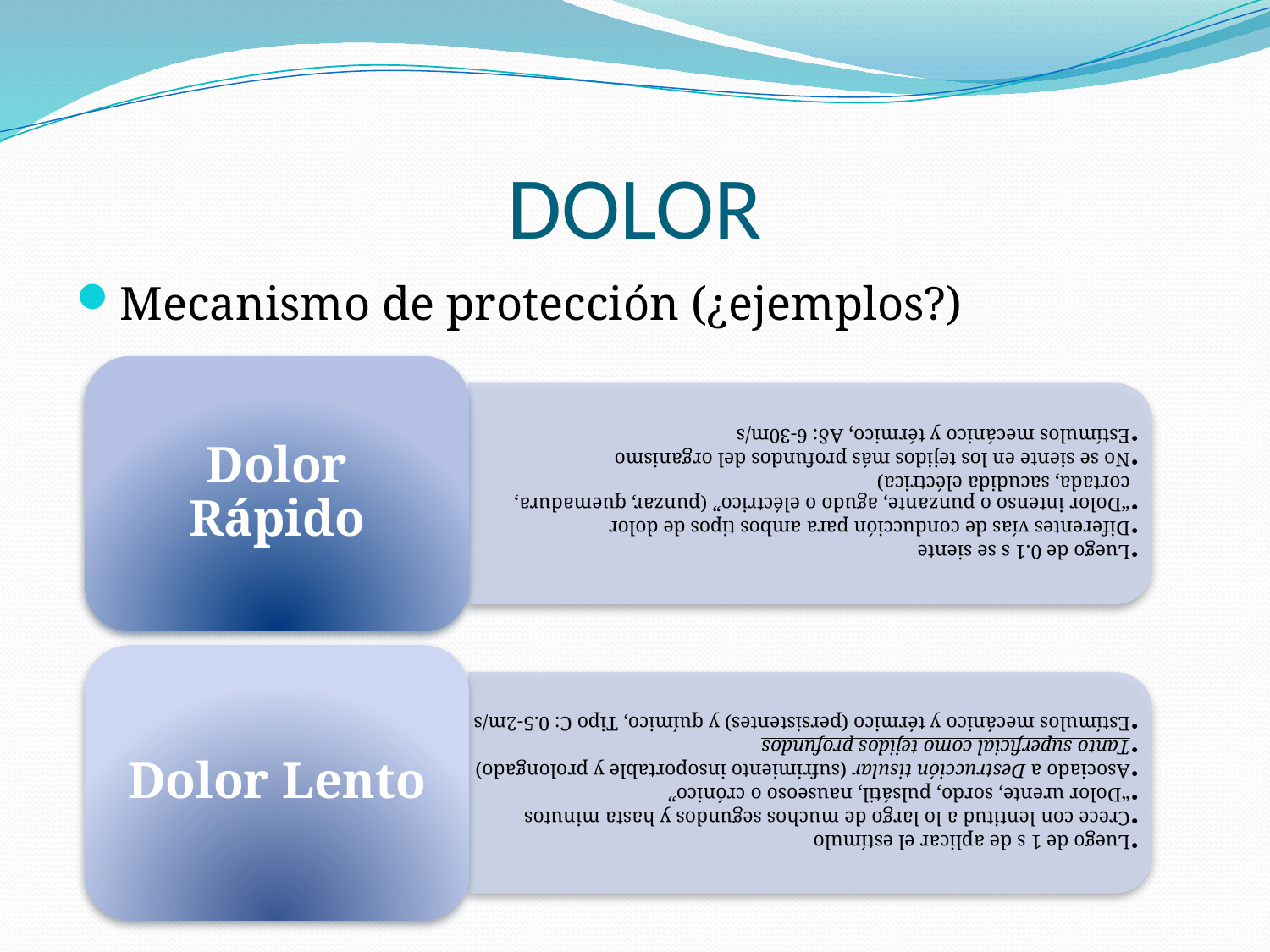

# DOLOR
Mecanismo de protección (¿ejemplos?)

Luego de 0.1 s se siente
Diferentes vías de conducción para ambos tipos de dolor
“Dolor intenso o punzante, agudo o eléctrico” (punzar, quemadura, cortada, sacudida eléctrica)
No se siente en los tejidos más profundos del organismo
Estímulos mecánico y térmico, Aδ: 6-30m/s
Dolor Rápido
Luego de 1 s de aplicar el estímulo
Crece con lentitud a lo largo de muchos segundos y hasta minutos
“Dolor urente, sordo, pulsátil, nauseoso o crónico”
Asociado a Destrucción tisular (sufrimiento insoportable y prolongado)
Tanto superficial como tejidos profundos
Estímulos mecánico y térmico (persistentes) y químico, Tipo C: 0.5-2m/s
Dolor Lento